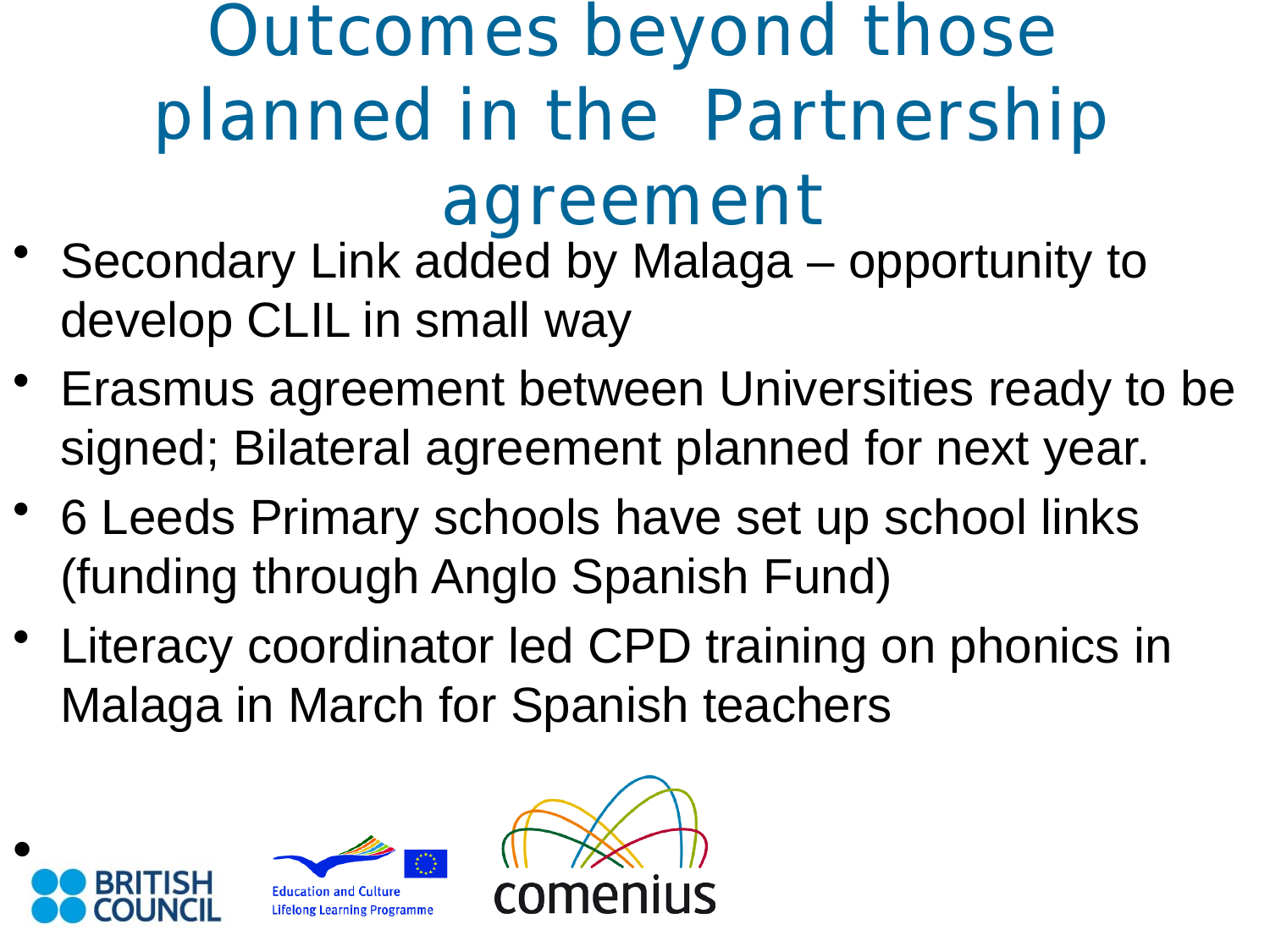

# Outcomes beyond those planned in the  Partnership agreement
Secondary Link added by Malaga – opportunity to develop CLIL in small way
Erasmus agreement between Universities ready to be signed; Bilateral agreement planned for next year.
6 Leeds Primary schools have set up school links (funding through Anglo Spanish Fund)
Literacy coordinator led CPD training on phonics in Malaga in March for Spanish teachers